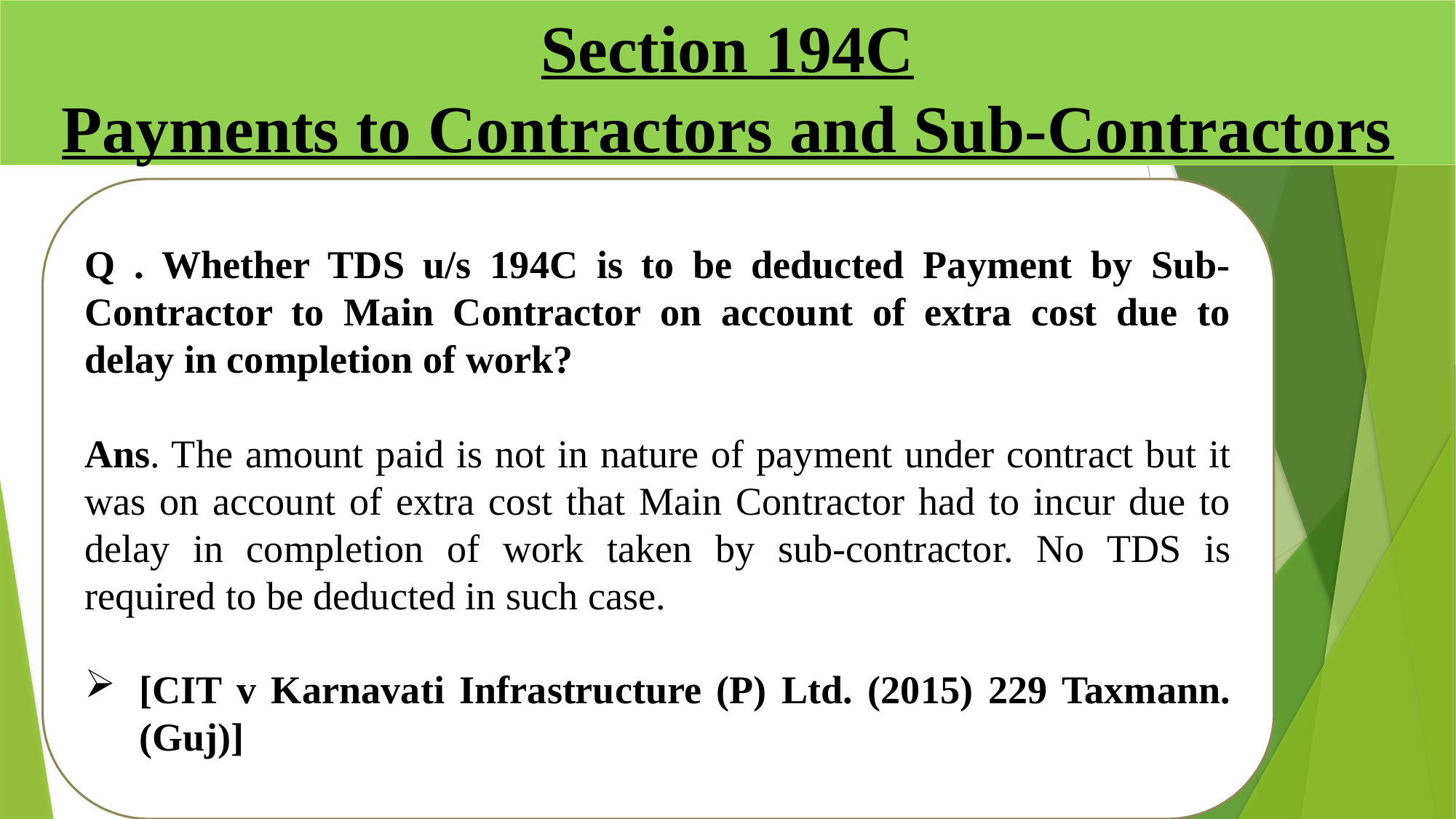

# Section 194C Payments to Contractors and Sub-Contractors
Q . Whether TDS u/s 194C is to be deducted Payment by Sub-Contractor to Main Contractor on account of extra cost due to delay in completion of work?

Ans. The amount paid is not in nature of payment under contract but it was on account of extra cost that Main Contractor had to incur due to delay in completion of work taken by sub-contractor. No TDS is required to be deducted in such case.

[CIT v Karnavati Infrastructure (P) Ltd. (2015) 229 Taxmann. (Guj)]